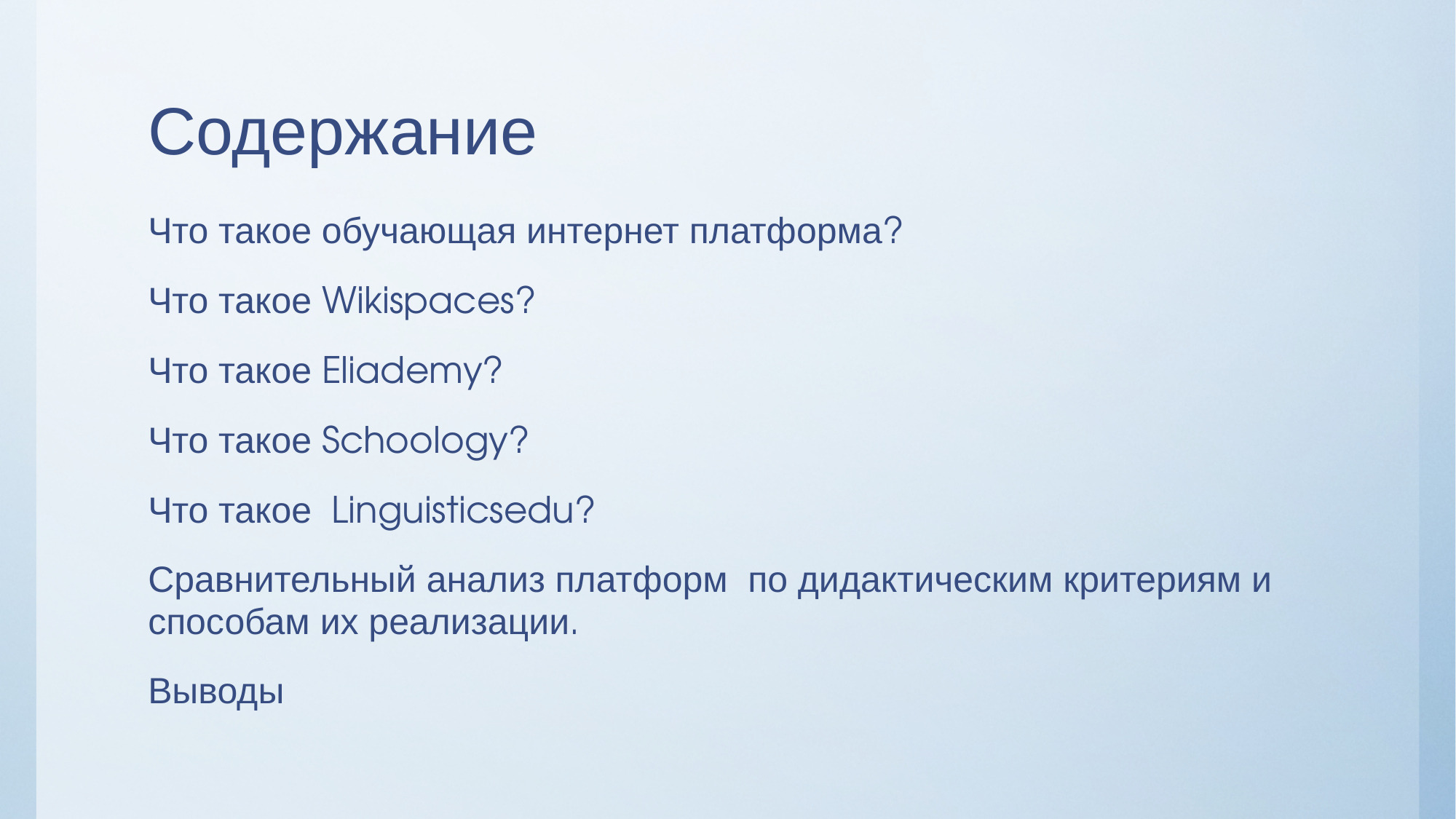

# Содержание
Что такое обучающая интернет платформа?
Что такое Wikispaces?
Что такое Eliademy?
Что такое Schoology?
Что такое  Linguisticsedu?
Сравнительный анализ платформ  по дидактическим критериям и способам их реализации.
Выводы